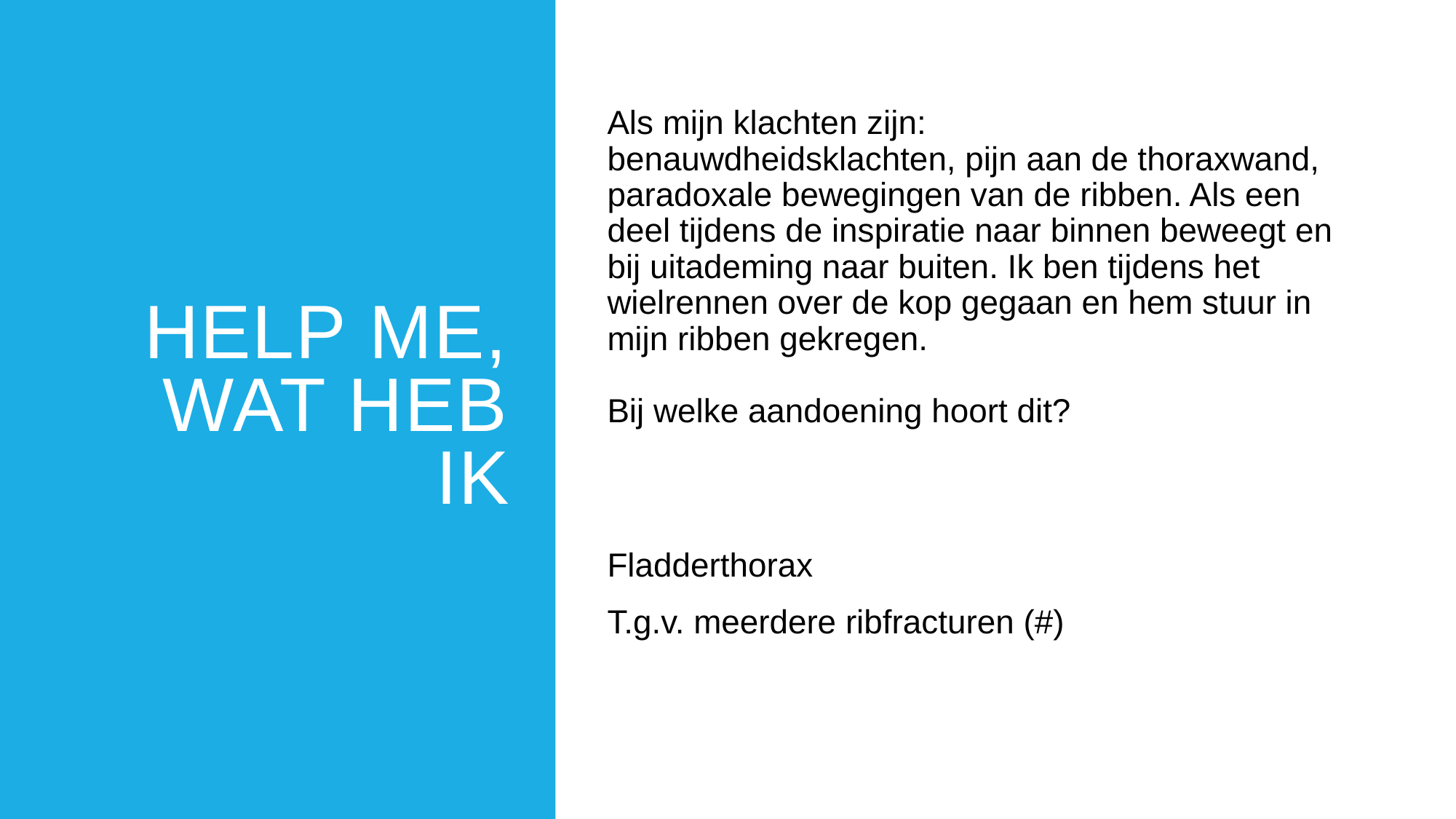

# Help me, wat heb ik
Als mijn klachten zijn:
benauwdheidsklachten, pijn aan de thoraxwand, paradoxale bewegingen van de ribben. Als een deel tijdens de inspiratie naar binnen beweegt en bij uitademing naar buiten. Ik ben tijdens het wielrennen over de kop gegaan en hem stuur in mijn ribben gekregen.
Bij welke aandoening hoort dit?

Fladderthorax
T.g.v. meerdere ribfracturen (#)